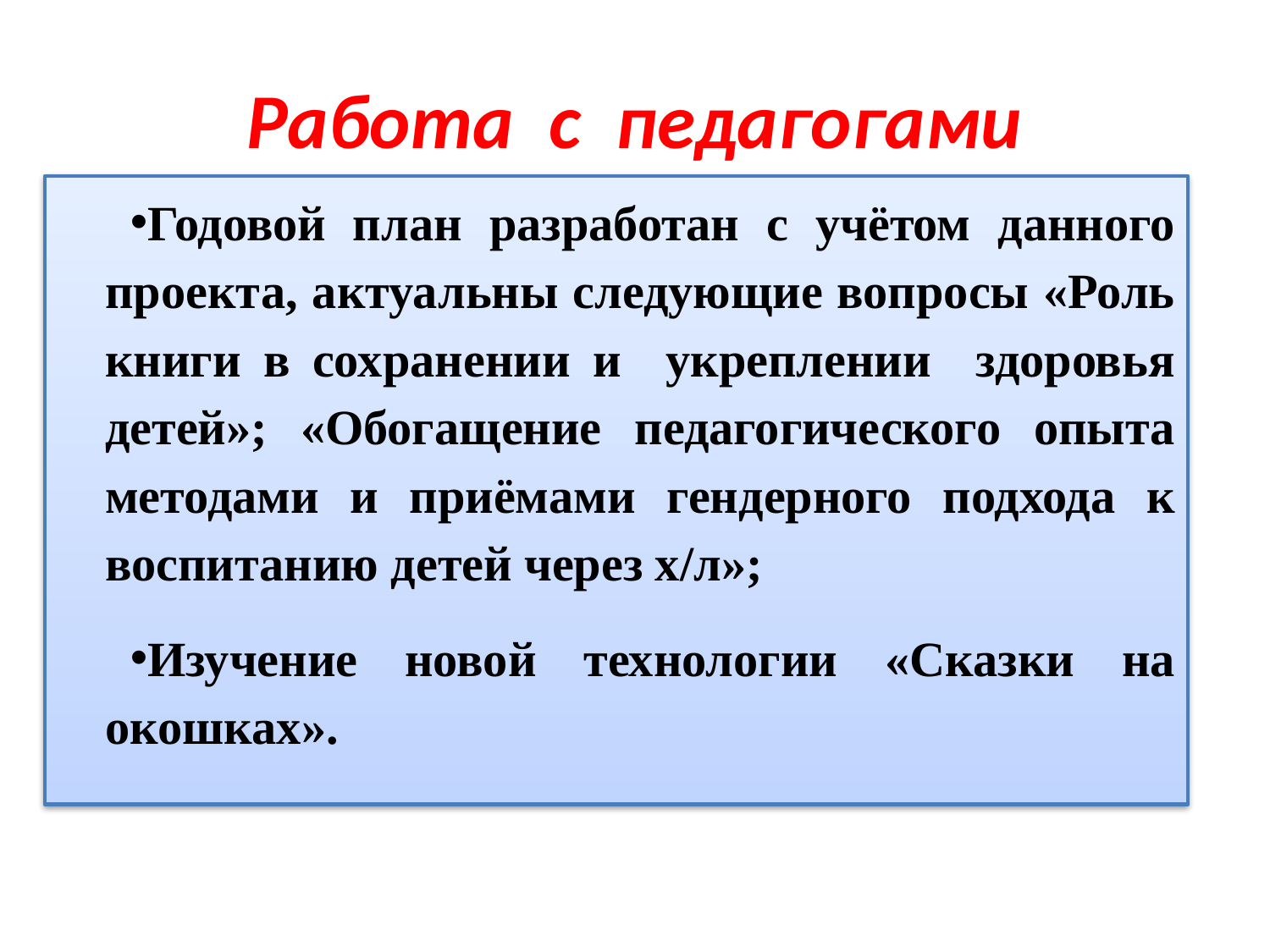

# Работа  с  педагогами
Годовой план разработан с учётом данного проекта, актуальны следующие вопросы «Роль книги в сохранении и  укреплении  здоровья детей»; «Обогащение педагогического опыта методами и приёмами гендерного подхода к воспитанию детей через х/л»;
Изучение новой технологии «Сказки на окошках».